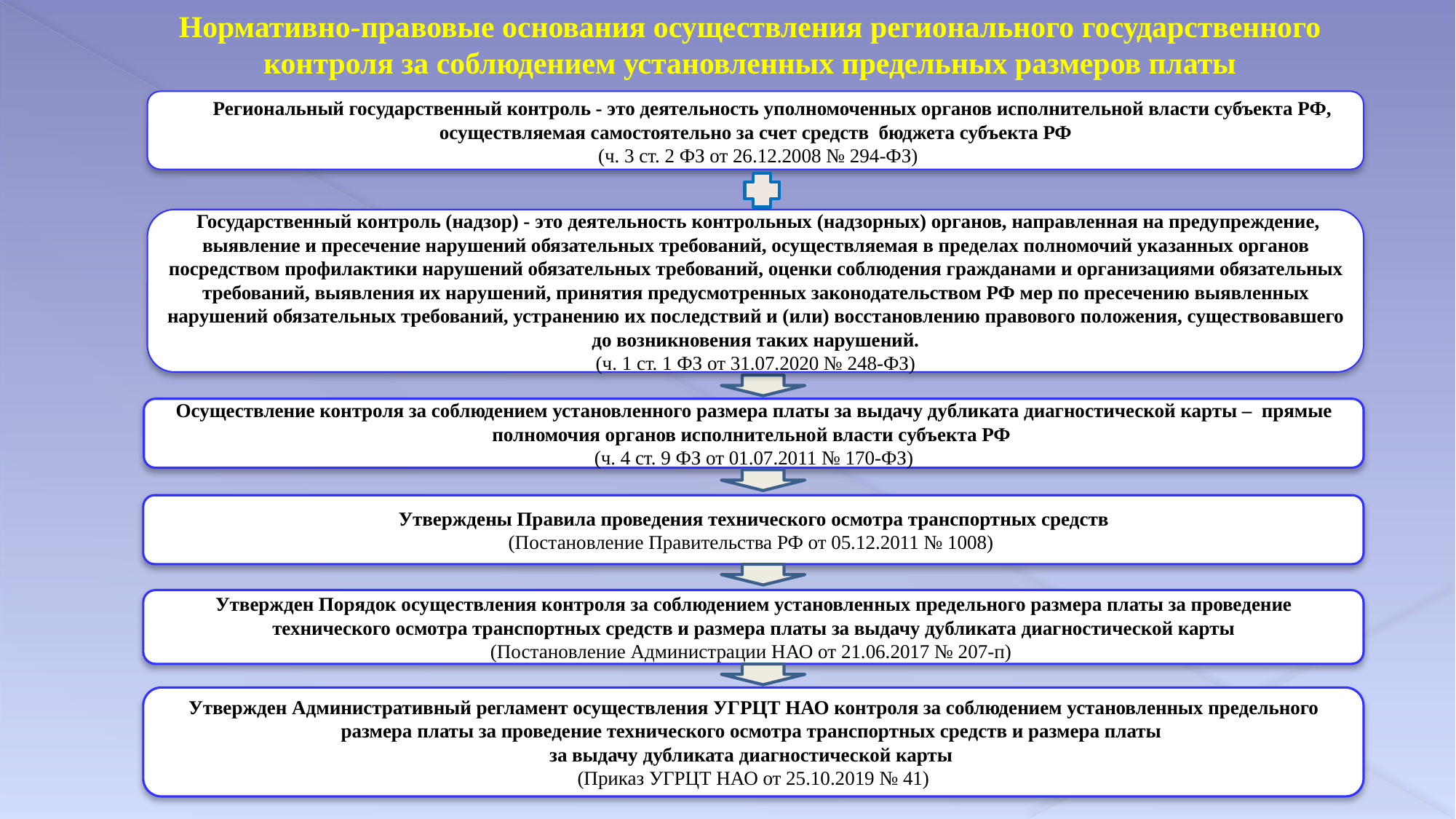

Нормативно-правовые основания осуществления регионального государственного контроля за соблюдением установленных предельных размеров платы
       Региональный государственный контроль - это деятельность уполномоченных органов исполнительной власти субъекта РФ, осуществляемая самостоятельно за счет средств  бюджета субъекта РФ
 (ч. 3 ст. 2 ФЗ от 26.12.2008 № 294-ФЗ)

 Государственный контроль (надзор) - это деятельность контрольных (надзорных) органов, направленная на предупреждение, выявление и пресечение нарушений обязательных требований, осуществляемая в пределах полномочий указанных органов посредством профилактики нарушений обязательных требований, оценки соблюдения гражданами и организациями обязательных требований, выявления их нарушений, принятия предусмотренных законодательством РФ мер по пресечению выявленных нарушений обязательных требований, устранению их последствий и (или) восстановлению правового положения, существовавшего до возникновения таких нарушений.
(ч. 1 ст. 1 ФЗ от 31.07.2020 № 248-ФЗ)

Осуществление контроля за соблюдением установленного размера платы за выдачу дубликата диагностической карты –  прямые полномочия органов исполнительной власти субъекта РФ
(ч. 4 ст. 9 ФЗ от 01.07.2011 № 170-ФЗ)

Утверждены Правила проведения технического осмотра транспортных средств
(Постановление Правительства РФ от 05.12.2011 № 1008)

Утвержден Порядок осуществления контроля за соблюдением установленных предельного размера платы за проведение технического осмотра транспортных средств и размера платы за выдачу дубликата диагностической карты
(Постановление Администрации НАО от 21.06.2017 № 207-п)

Утвержден Административный регламент осуществления УГРЦТ НАО контроля за соблюдением установленных предельного размера платы за проведение технического осмотра транспортных средств и размера платы
за выдачу дубликата диагностической карты
(Приказ УГРЦТ НАО от 25.10.2019 № 41)